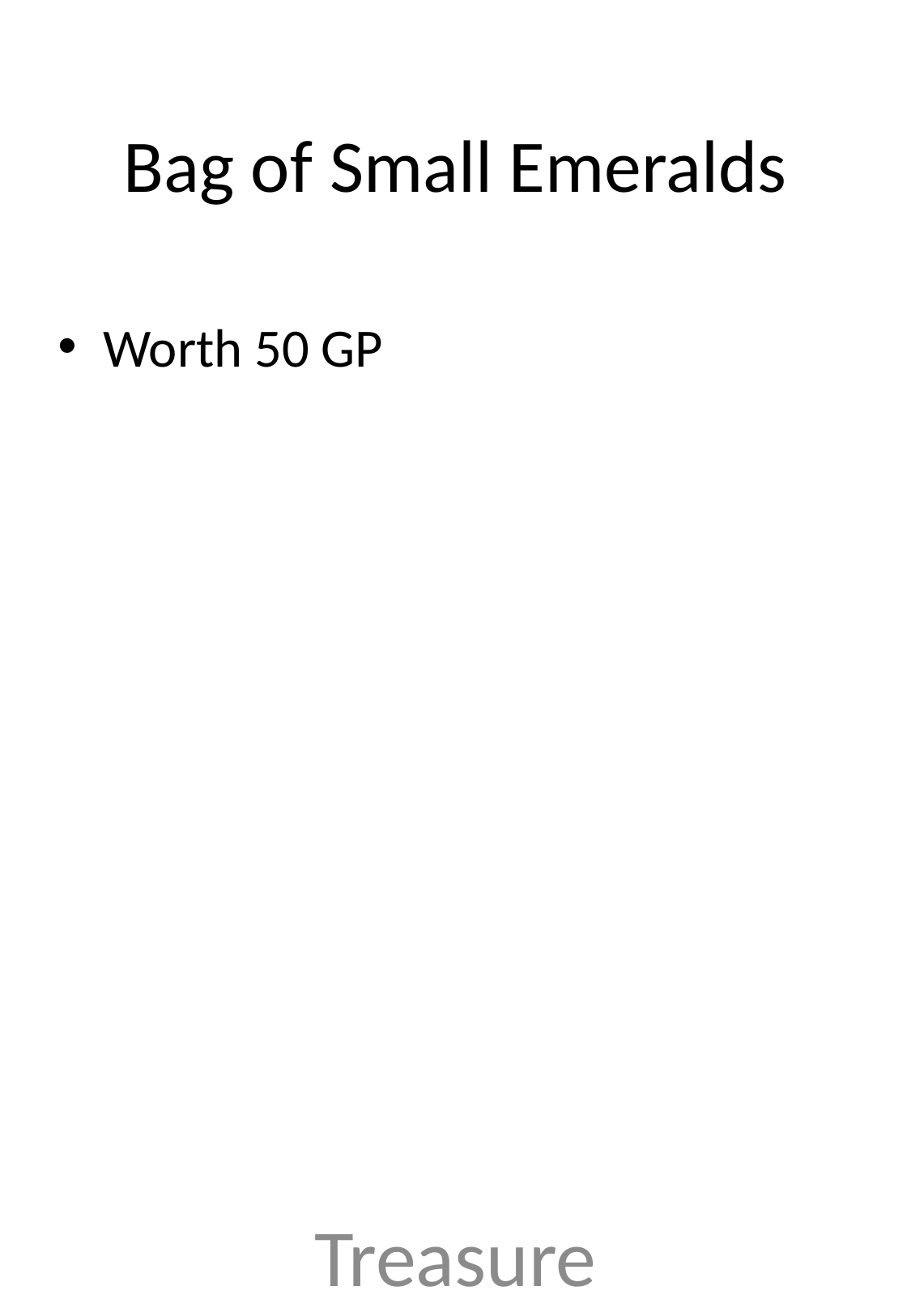

# Bag of Small Emeralds
Worth 50 GP
Treasure